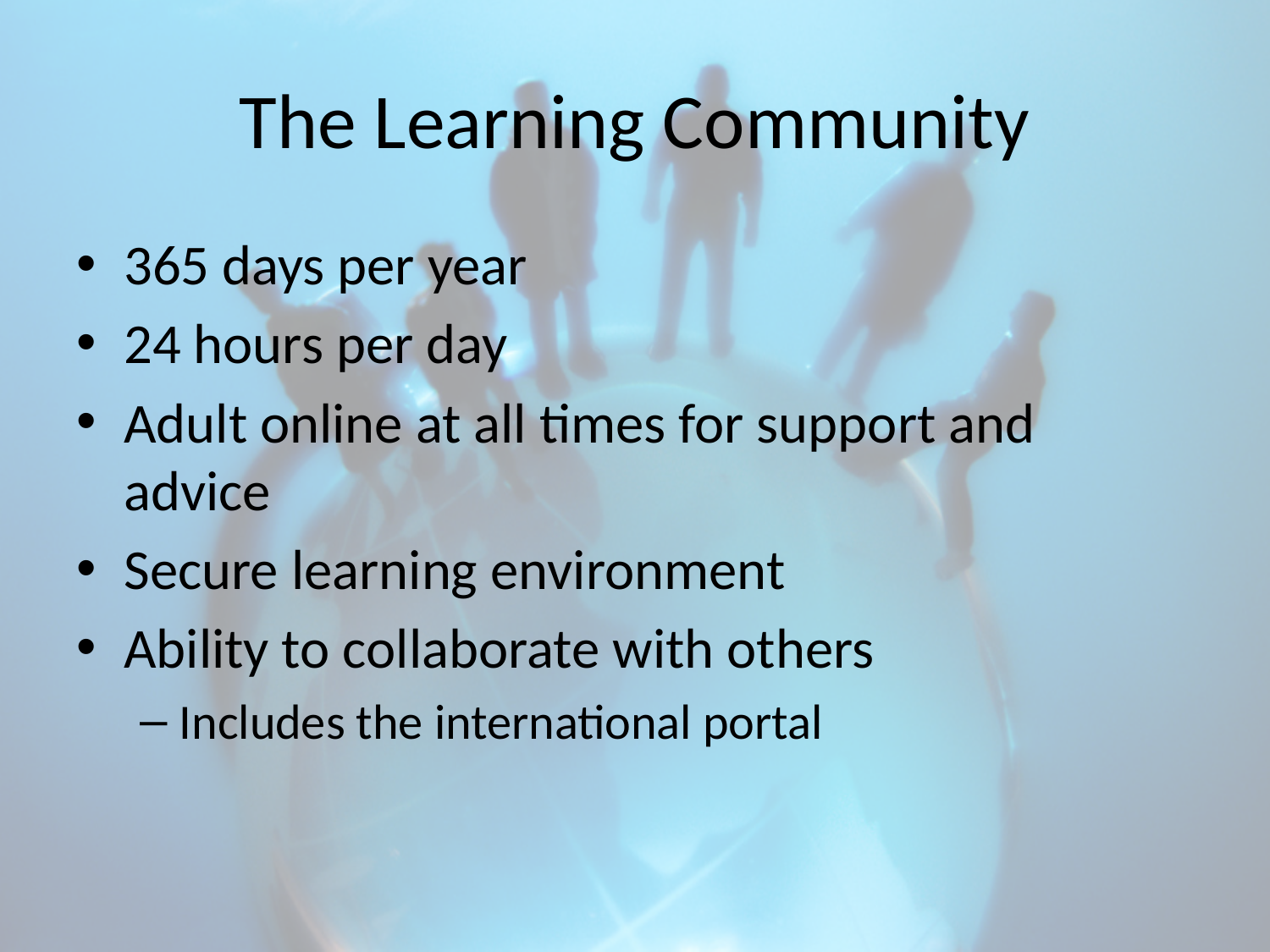

# The Learning Community
365 days per year
24 hours per day
Adult online at all times for support and advice
Secure learning environment
Ability to collaborate with others
Includes the international portal